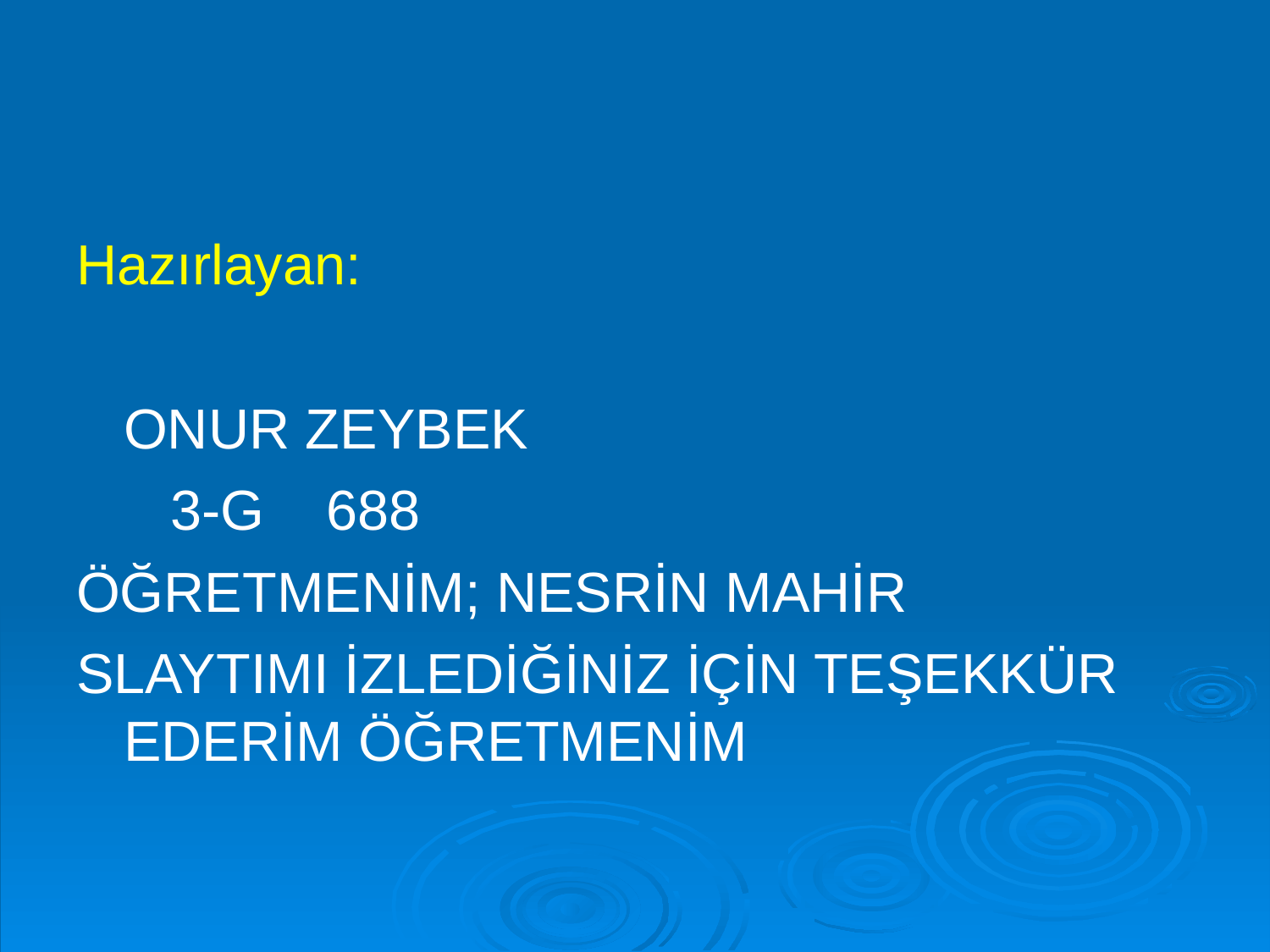

Hazırlayan:

	ONUR ZEYBEK
      3-G    688
ÖĞRETMENİM; NESRİN MAHİR
SLAYTIMI İZLEDİĞİNİZ İÇİN TEŞEKKÜR EDERİM ÖĞRETMENİM